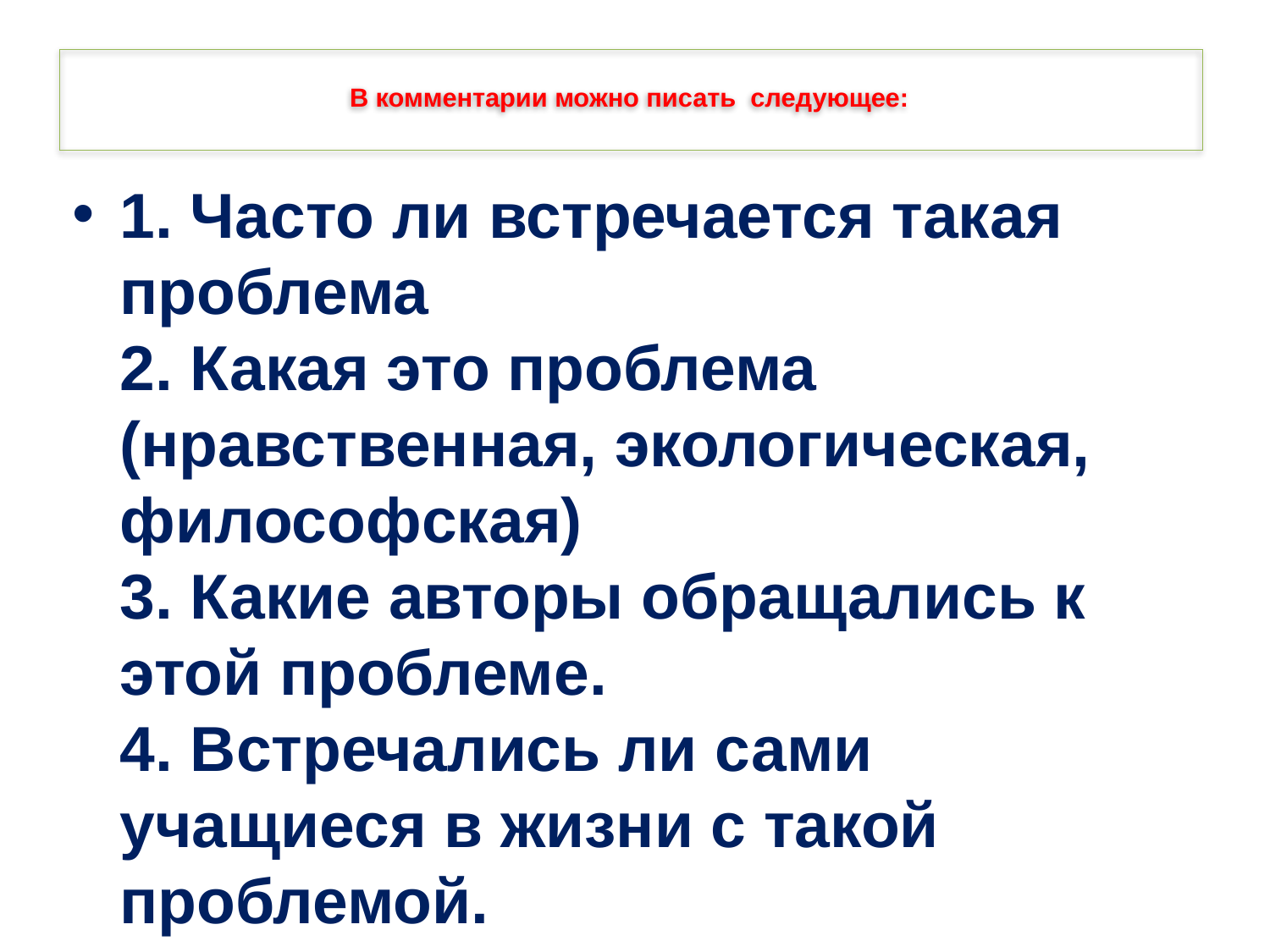

# В комментарии можно писать  следующее:
1. Часто ли встречается такая проблема
2. Какая это проблема (нравственная, экологическая, философская)
3. Какие авторы обращались к этой проблеме.
4. Встречались ли сами учащиеся в жизни с такой проблемой.